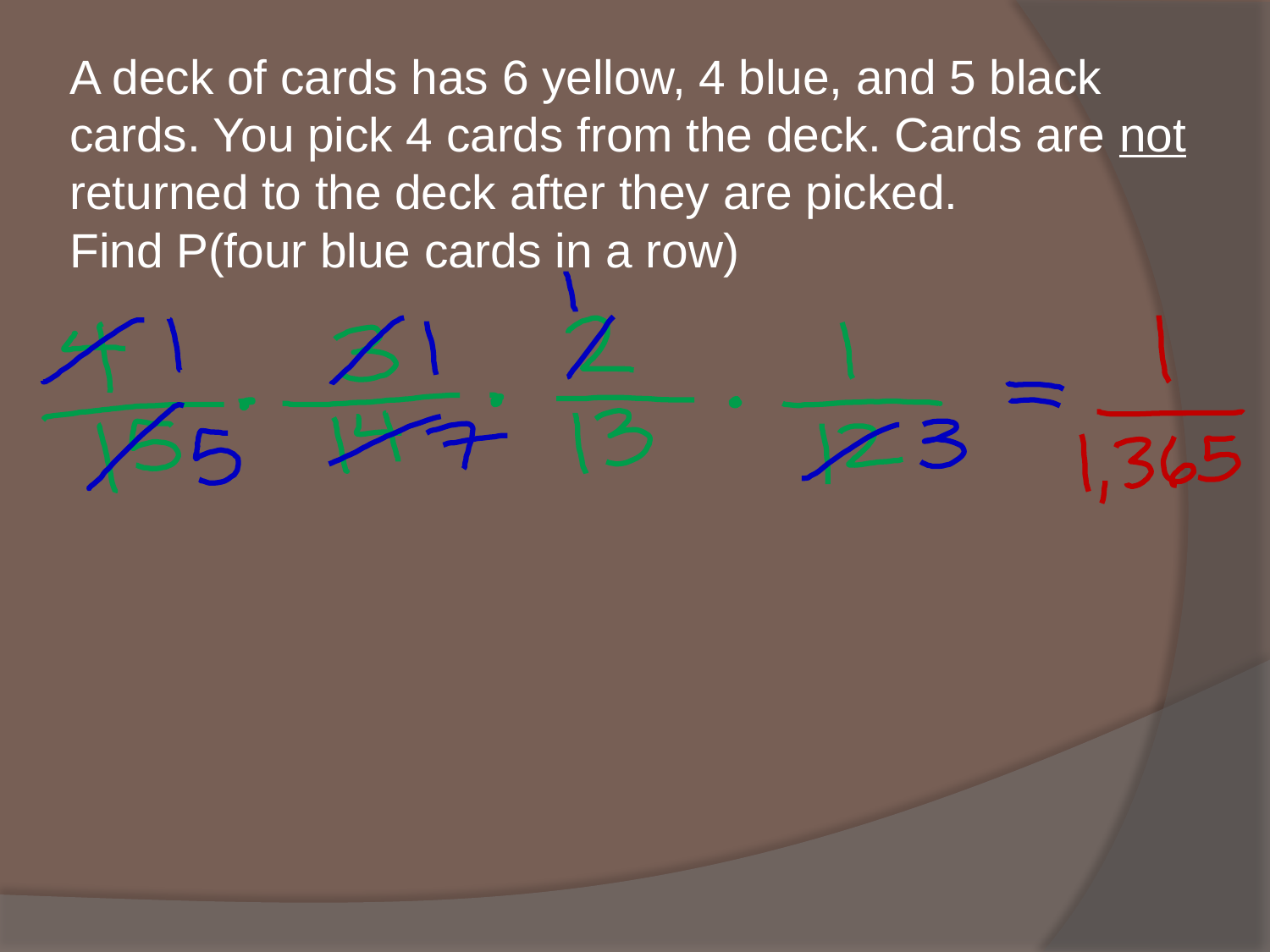

# A deck of cards has 6 yellow, 4 blue, and 5 black cards. You pick 4 cards from the deck. Cards are not returned to the deck after they are picked. Find P(four blue cards in a row)